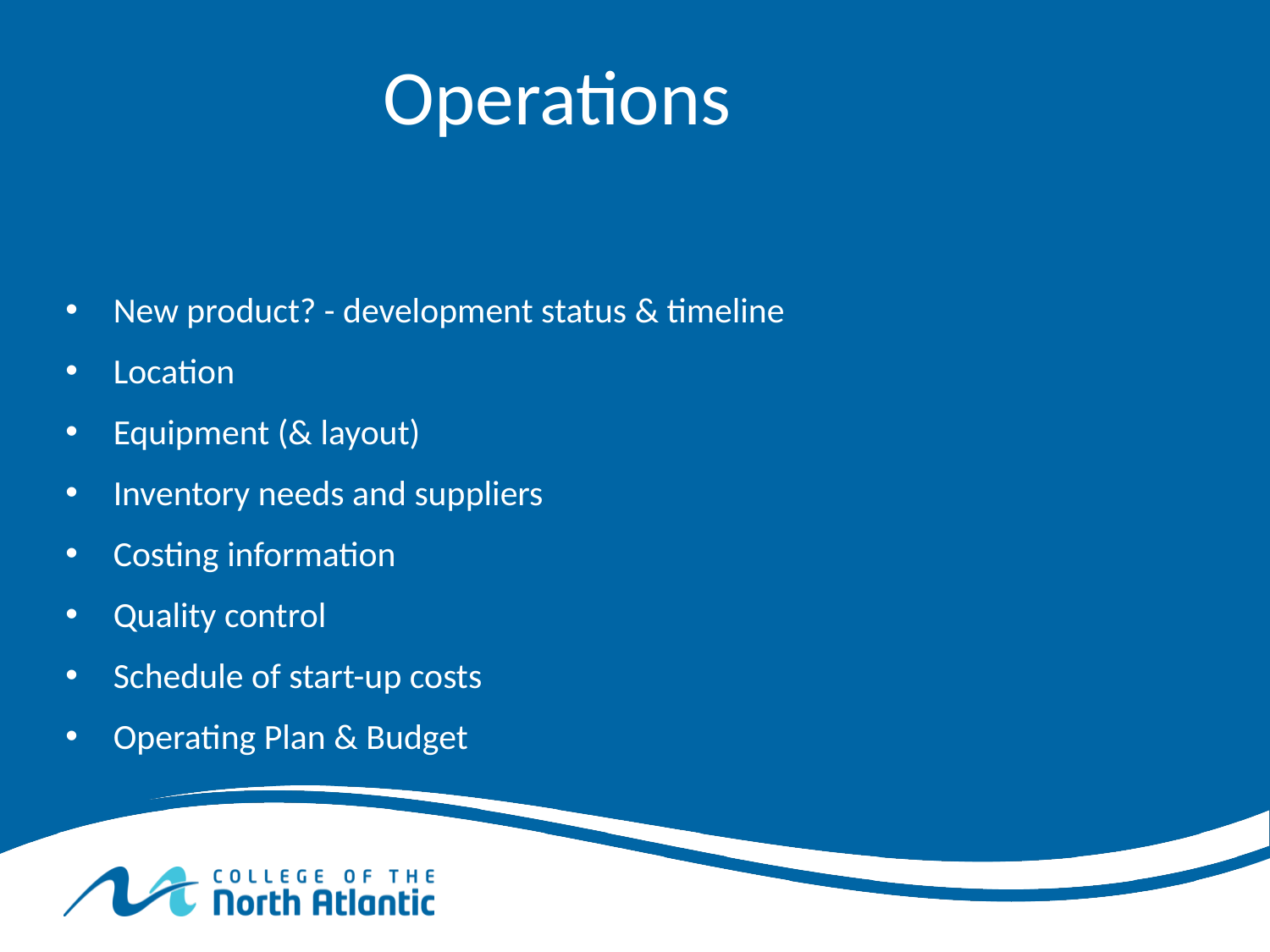

# Operations
New product? - development status & timeline
Location
Equipment (& layout)
Inventory needs and suppliers
Costing information
Quality control
Schedule of start-up costs
Operating Plan & Budget